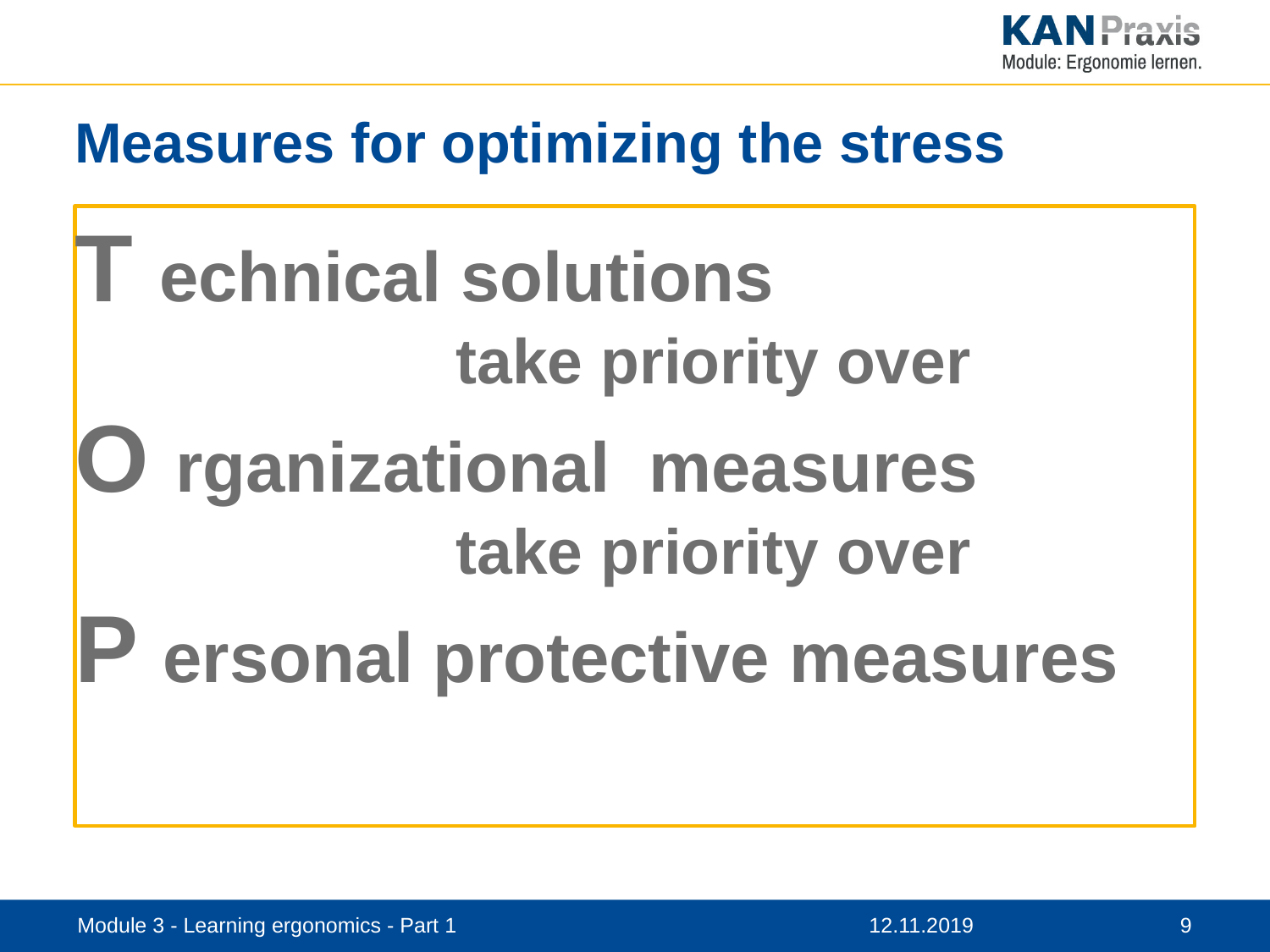

# Measures for optimizing the stress
T echnical solutions
			take priority over
O rganizational  measures
			take priority over
P ersonal protective measures
Module 3 - Learning ergonomics - Part 1
12.11.2019
9